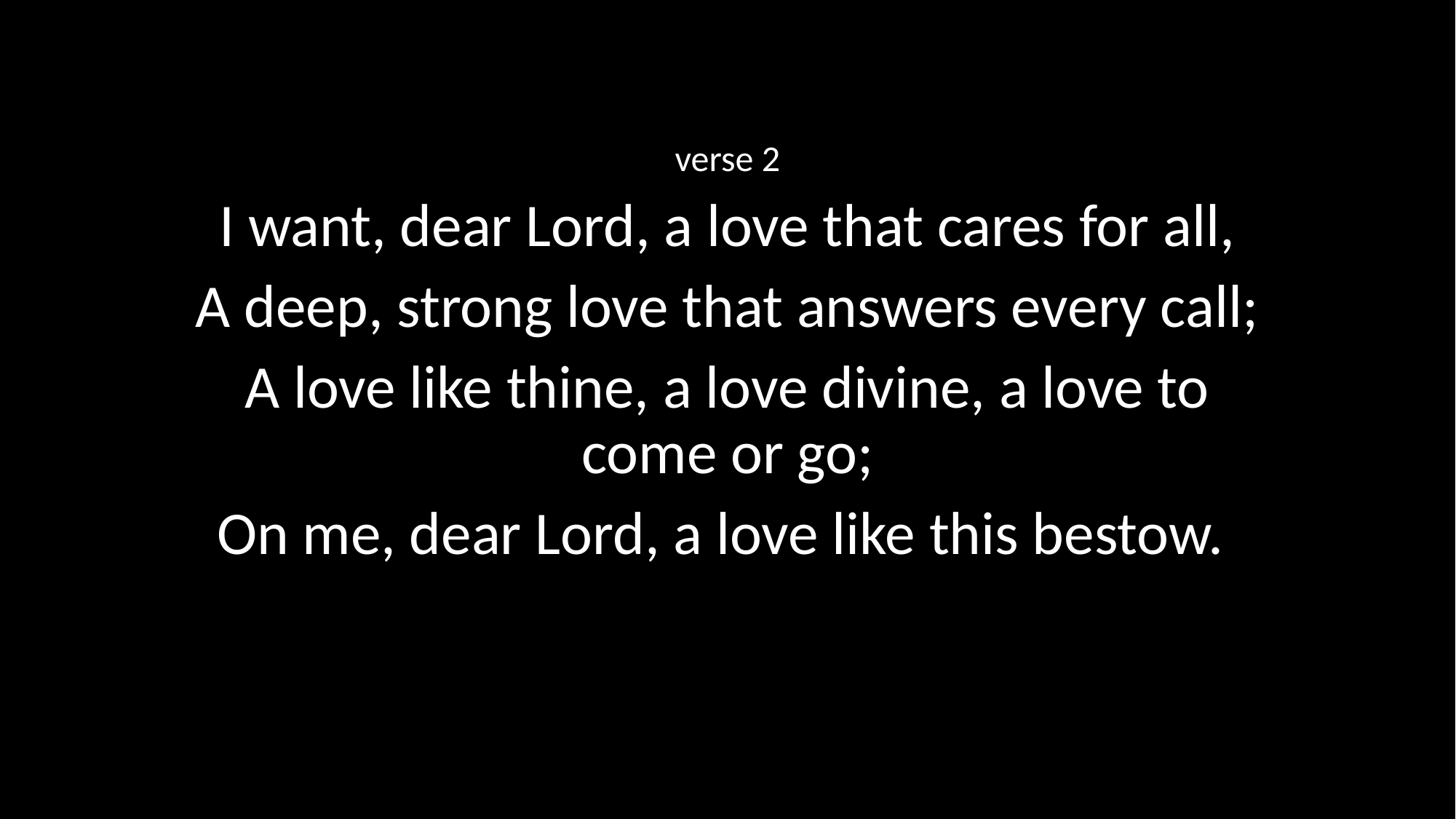

verse 2
I want, dear Lord, a love that cares for all,
A deep, strong love that answers every call;
A love like thine, a love divine, a love to come or go;
On me, dear Lord, a love like this bestow.